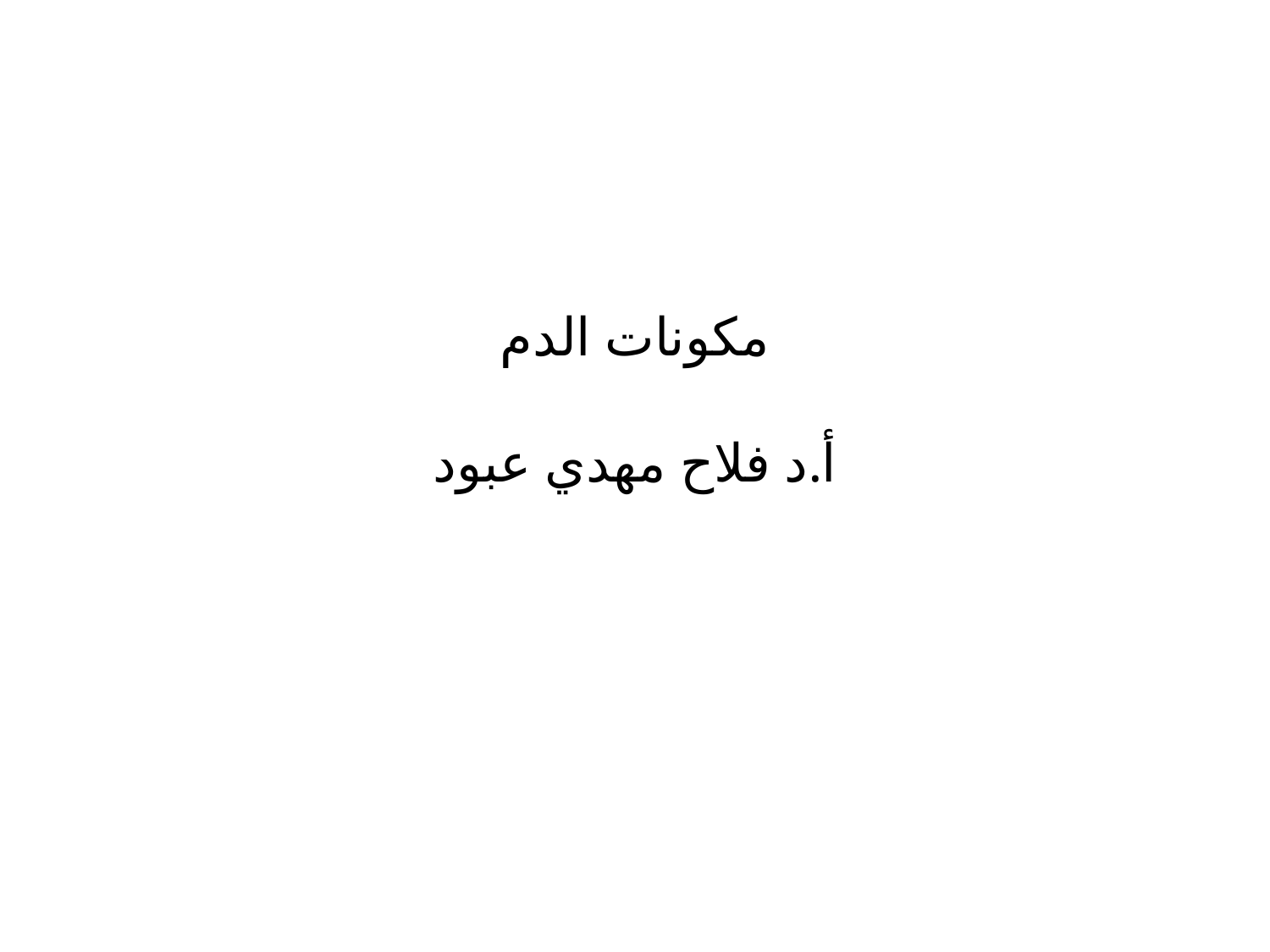

# مكونات الدم أ.د فلاح مهدي عبود